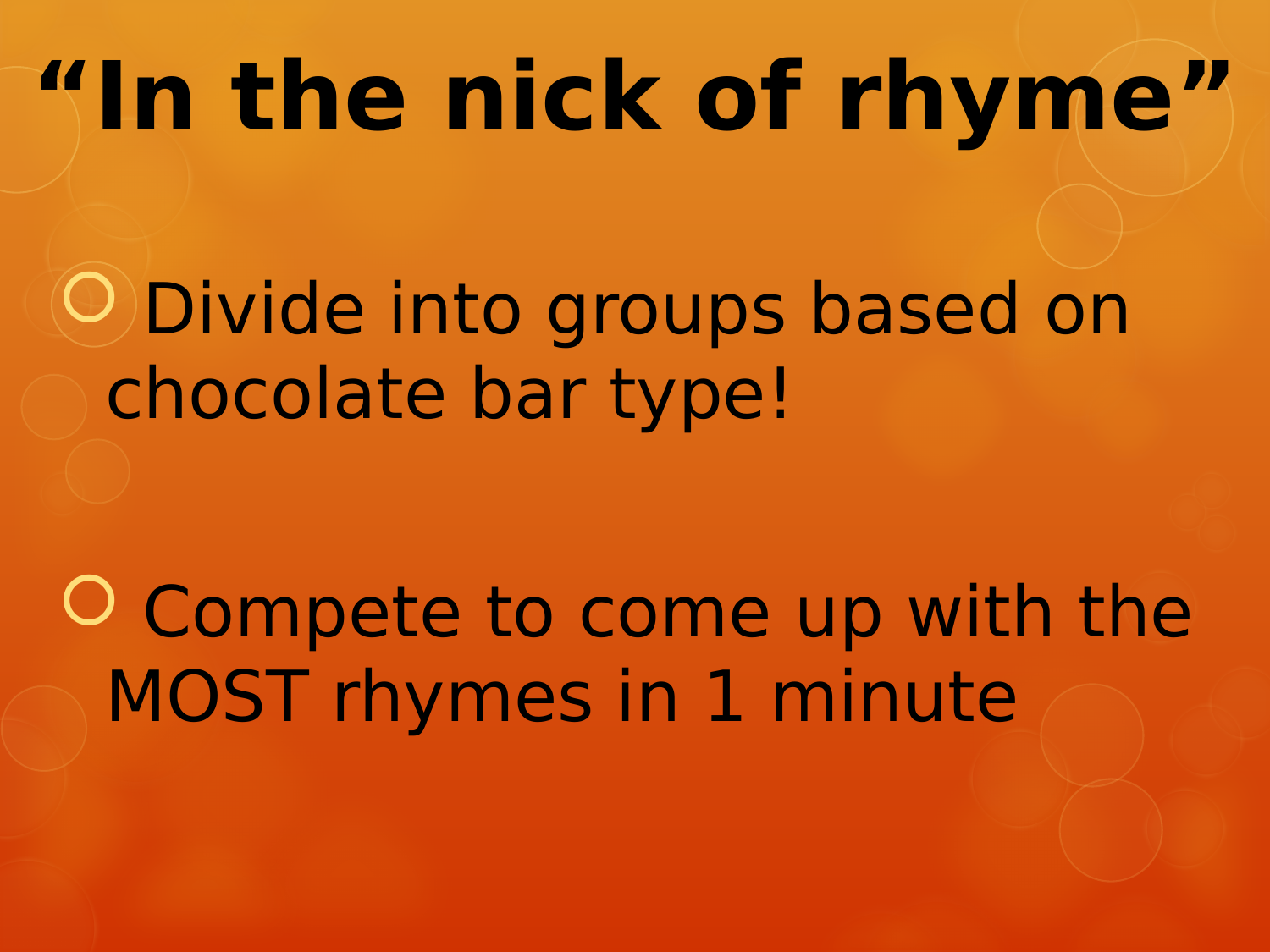

# “In the nick of rhyme”
 Divide into groups based on chocolate bar type!

 Compete to come up with the MOST rhymes in 1 minute